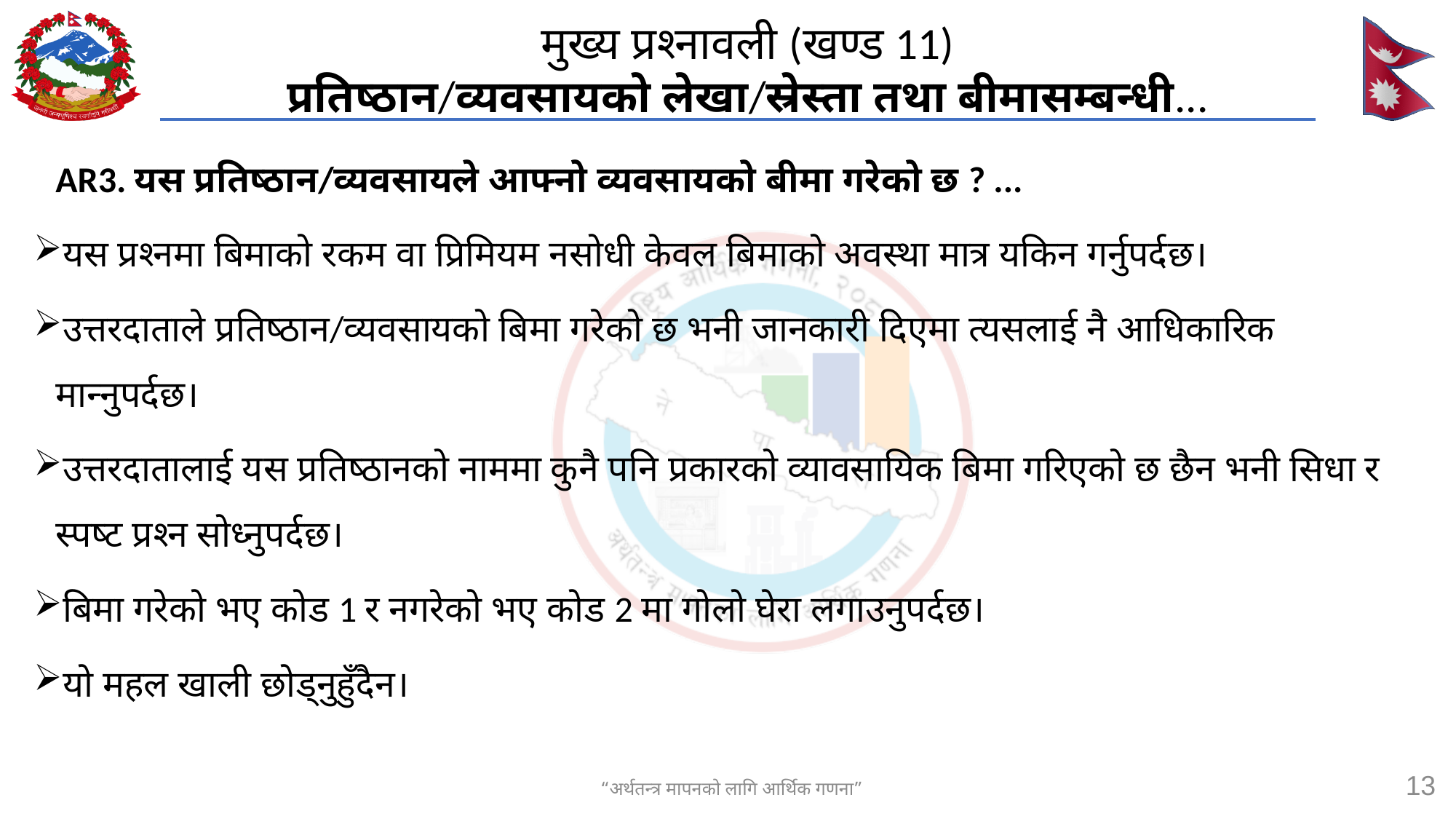

# मुख्य प्रश्नावली (खण्ड 11) प्रतिष्ठान/व्यवसायको लेखा/स्रेस्ता तथा बीमासम्बन्धी...
AR3. यस प्रतिष्ठान/व्यवसायले आफ्नो व्यवसायको बीमा गरेको छ ? ...
यस प्रश्नमा बिमाको रकम वा प्रिमियम नसोधी केवल बिमाको अवस्था मात्र यकिन गर्नुपर्दछ।
उत्तरदाताले प्रतिष्ठान/व्यवसायको बिमा गरेको छ भनी जानकारी दिएमा त्यसलाई नै आधिकारिक मान्नुपर्दछ।
उत्तरदातालाई यस प्रतिष्ठानको नाममा कुनै पनि प्रकारको व्यावसायिक बिमा गरिएको छ छैन भनी सिधा र स्पष्ट प्रश्न सोध्नुपर्दछ।
बिमा गरेको भए कोड 1 र नगरेको भए कोड 2 मा गोलो घेरा लगाउनुपर्दछ।
यो महल खाली छोड्नुहुँदैन।
13
“अर्थतन्त्र मापनको लागि आर्थिक गणना”